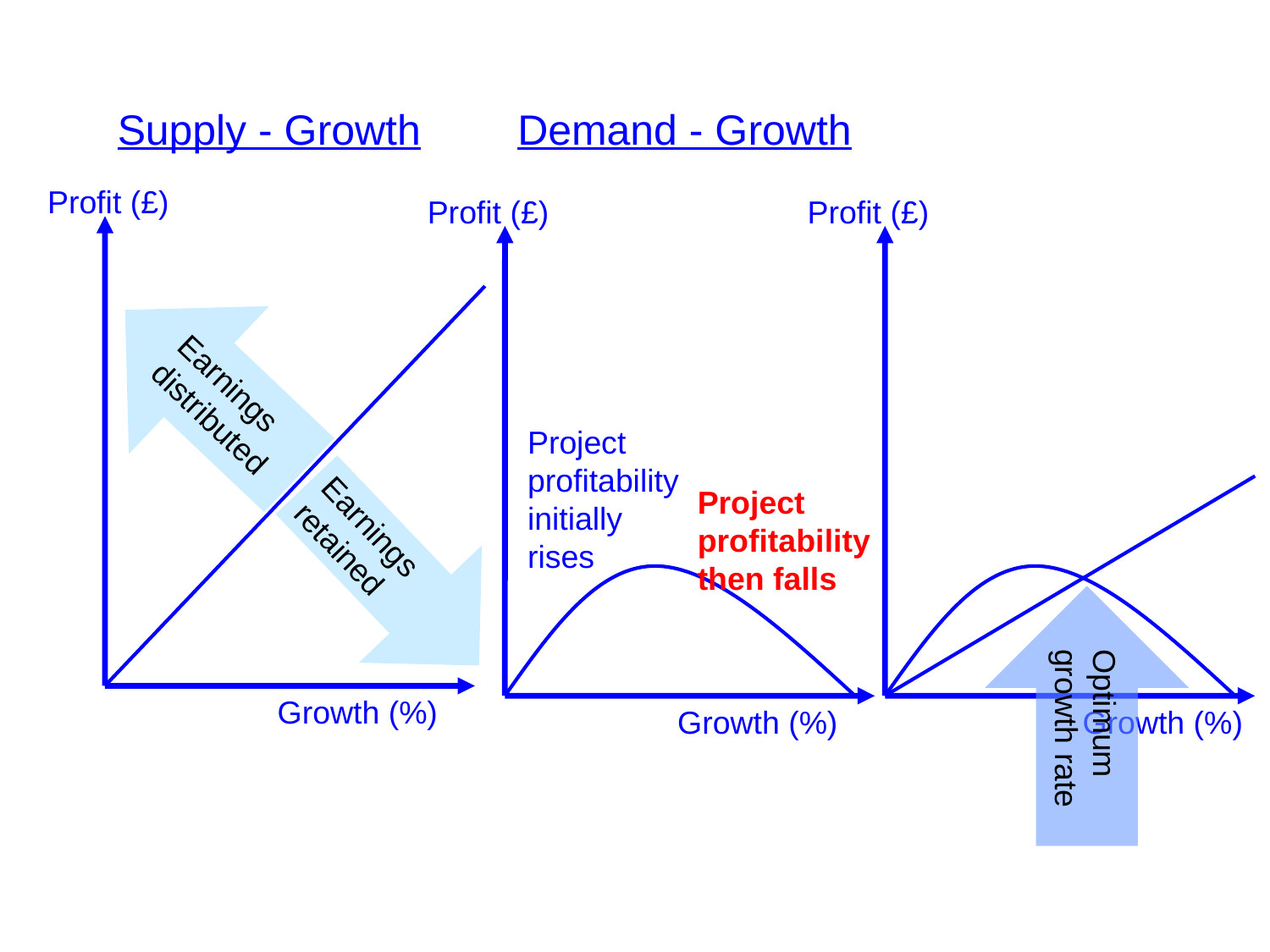

Supply - Growth
Demand - Growth
Profit (£)
Profit (£)
Profit (£)

Earnings distributed

Project profitability initially rises
Earnings retained
Project profitability then falls

Optimum growth rate

Growth (%)

Growth (%)

Growth (%)